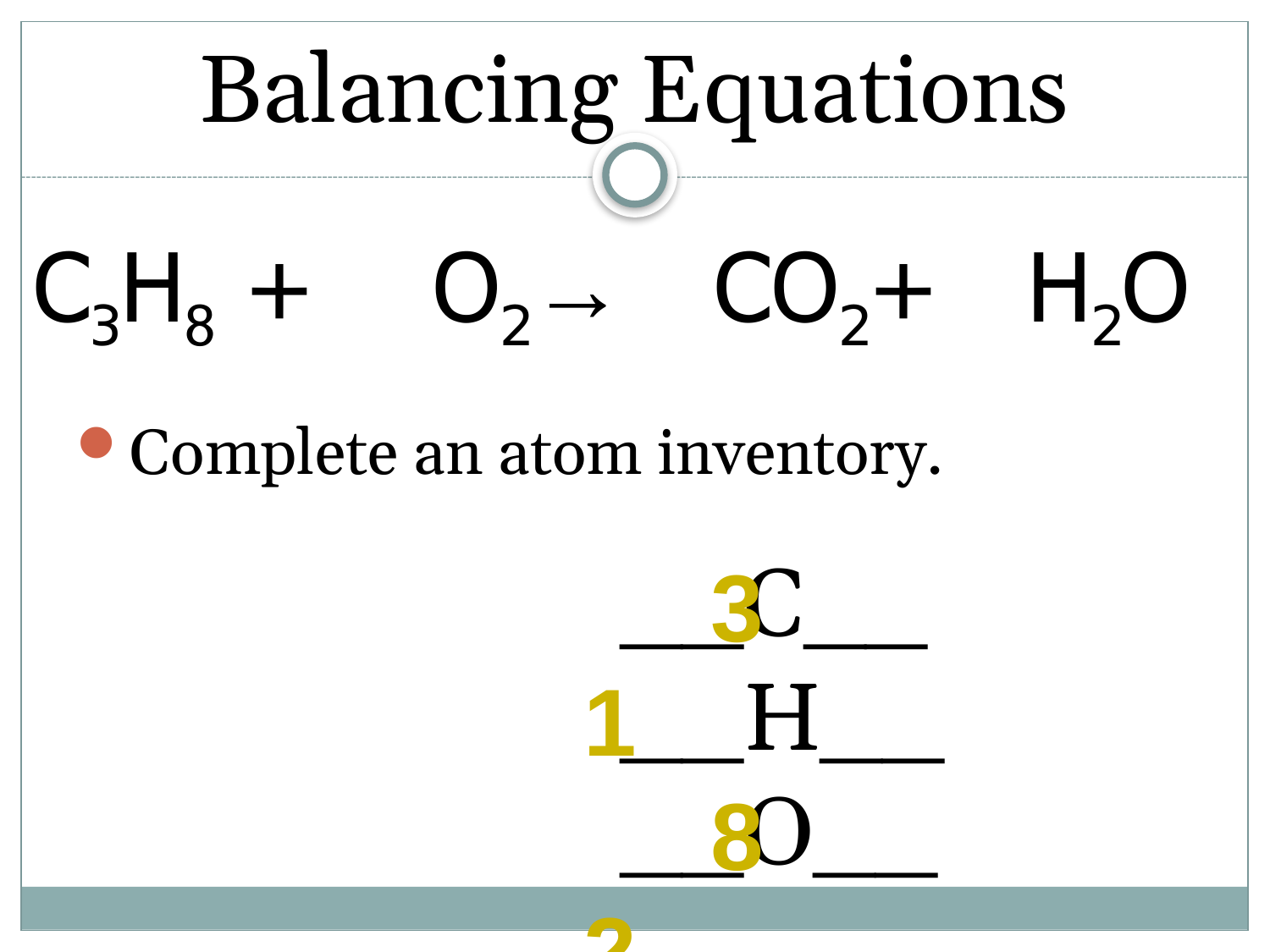

# Balancing Equations
C3H8 +    O2→   CO2+   H2O
Complete an atom inventory.
__C__
__H__
__O__
	3	   1
	8	   2
	2	   3